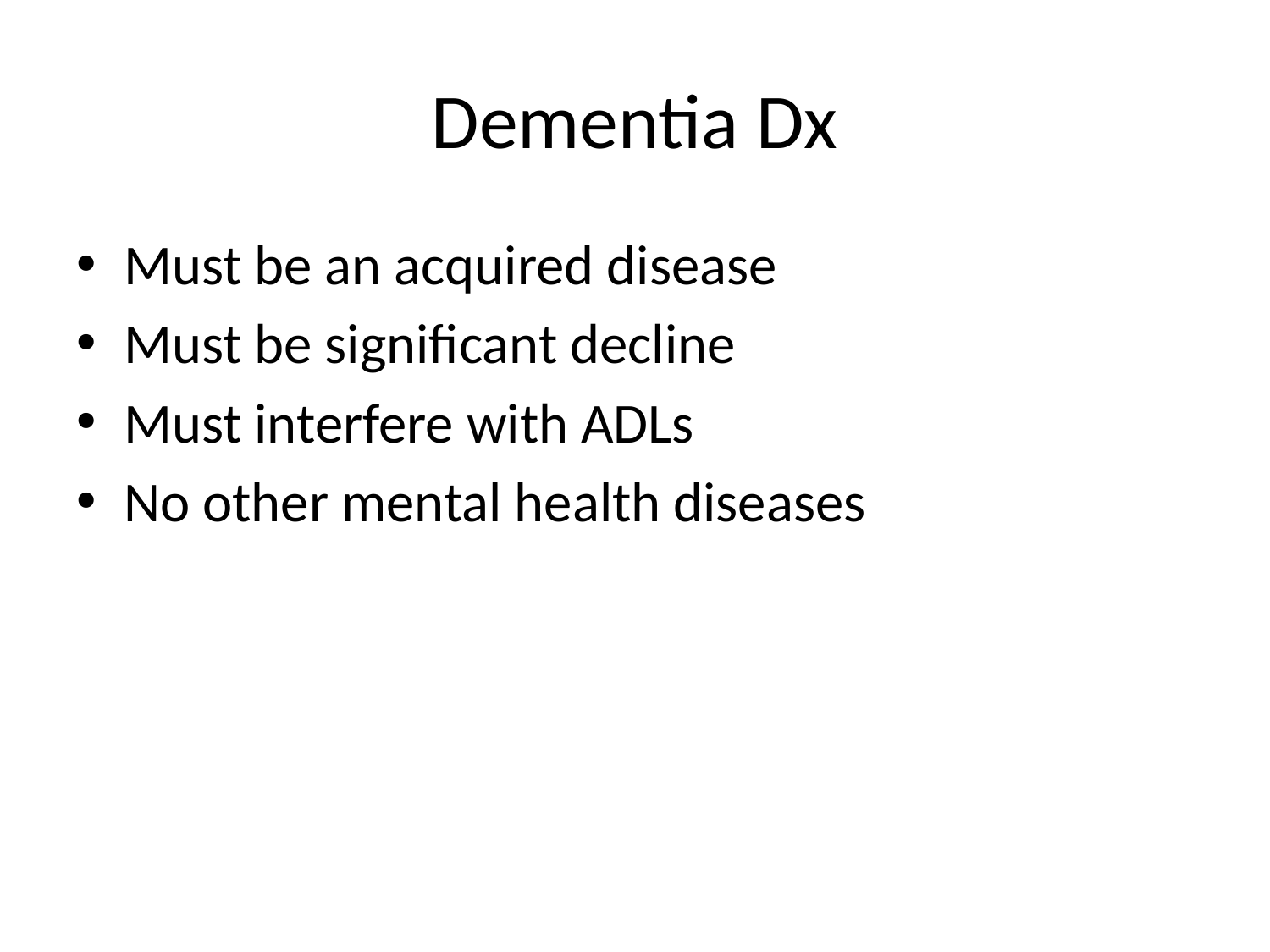

# Dementia Dx
Must be an acquired disease
Must be significant decline
Must interfere with ADLs
No other mental health diseases